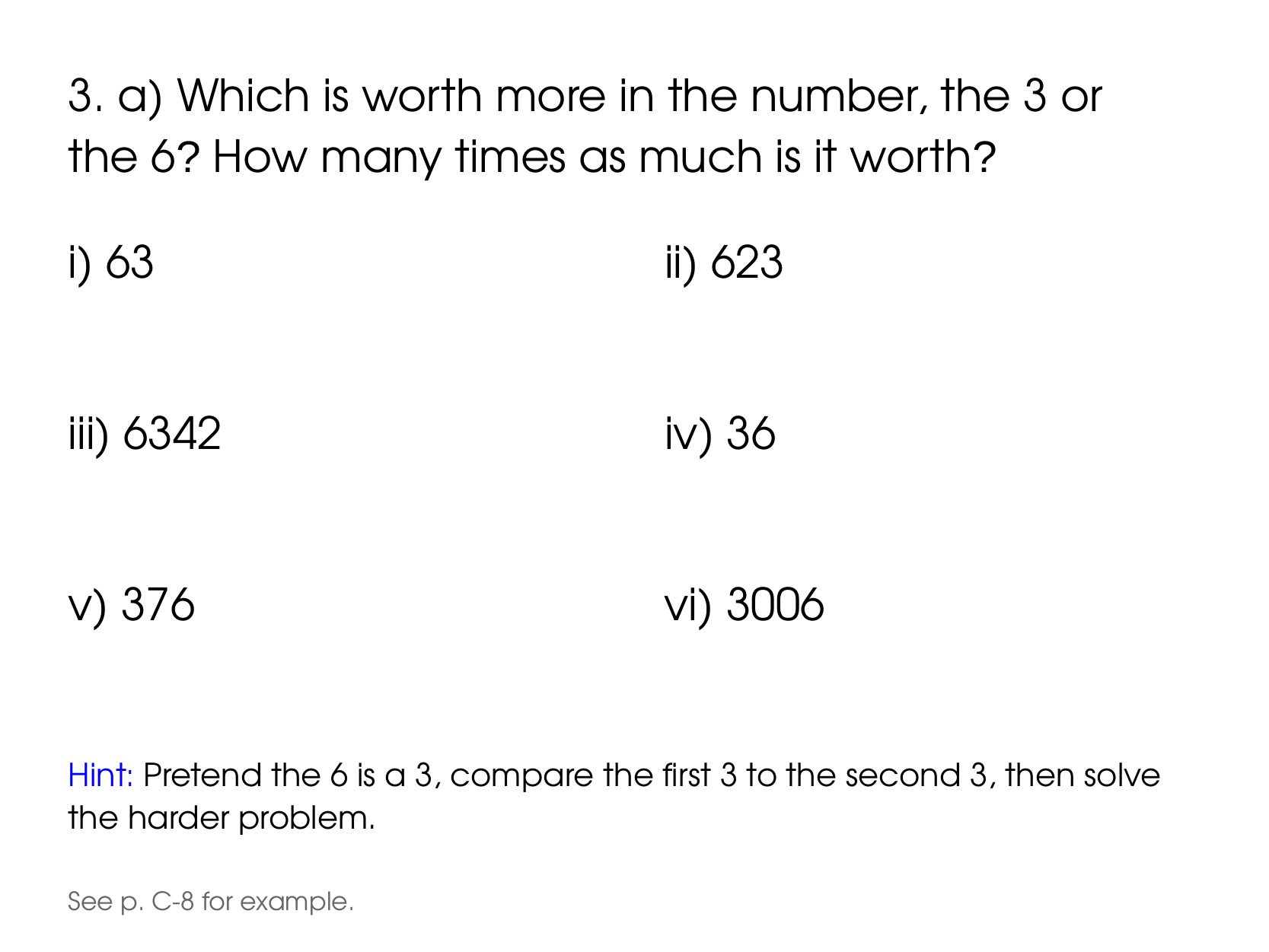

3. a) Which is worth more in the number, the 3 or the 6? How many times as much is it worth?
i) 63
ii) 623
iii) 6342
iv) 36
v) 376
vi) 3006
Hint: Pretend the 6 is a 3, compare the first 3 to the second 3, then solve the harder problem.
See p. C-8 for example.